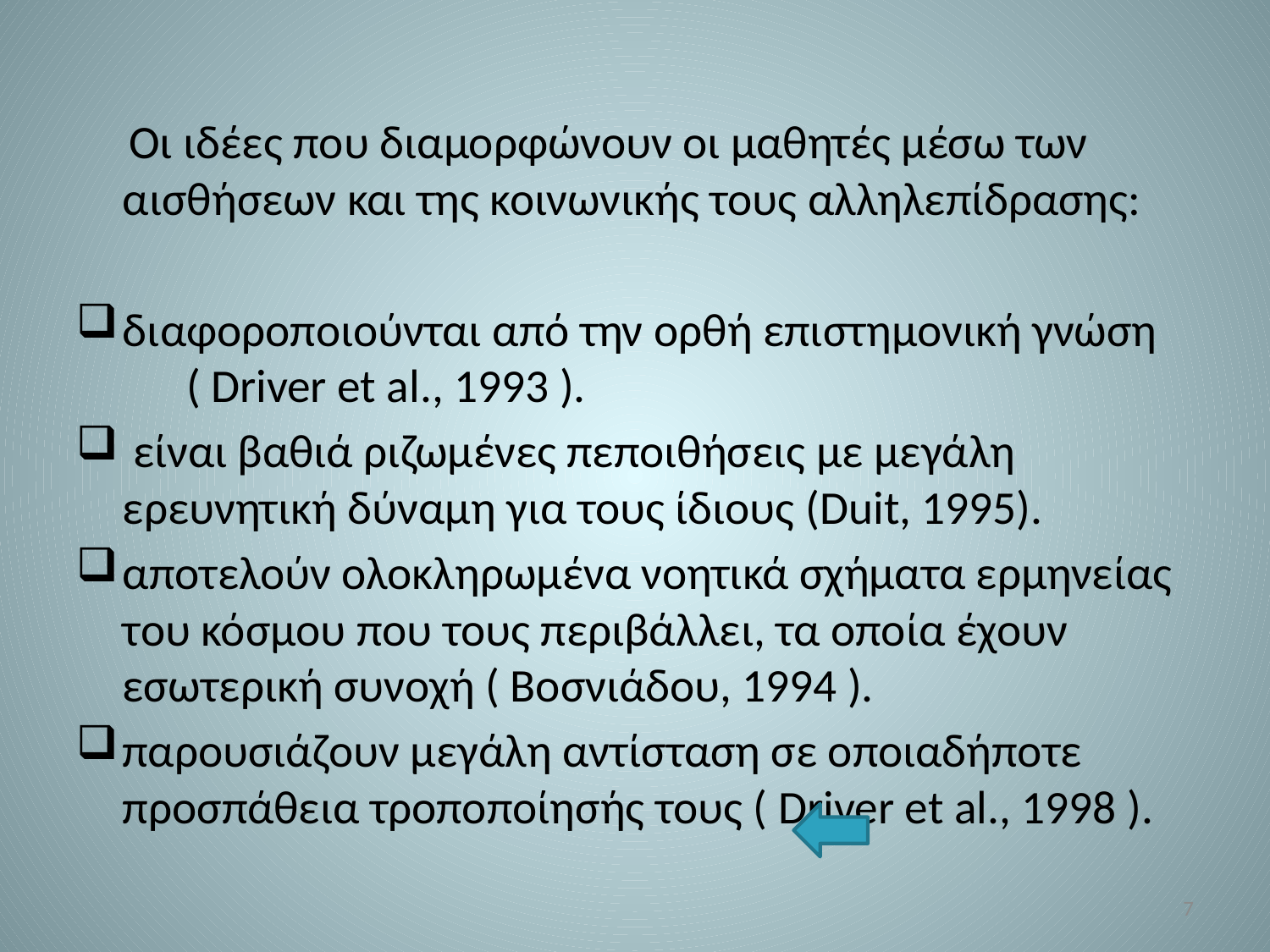

Οι ιδέες που διαμορφώνουν οι μαθητές μέσω των αισθήσεων και της κοινωνικής τους αλληλεπίδρασης:

διαφοροποιούνται από την ορθή επιστημονική γνώση          ( Driver et al., 1993 ).
 είναι βαθιά ριζωμένες πεποιθήσεις με μεγάλη ερευνητική δύναμη για τους ίδιους (Duit, 1995).
αποτελούν ολοκληρωμένα νοητικά σχήματα ερμηνείας του κόσμου που τους περιβάλλει, τα οποία έχουν εσωτερική συνοχή ( Βοσνιάδου, 1994 ).
παρουσιάζουν μεγάλη αντίσταση σε οποιαδήποτε προσπάθεια τροποποίησής τους ( Driver et al., 1998 ).

7